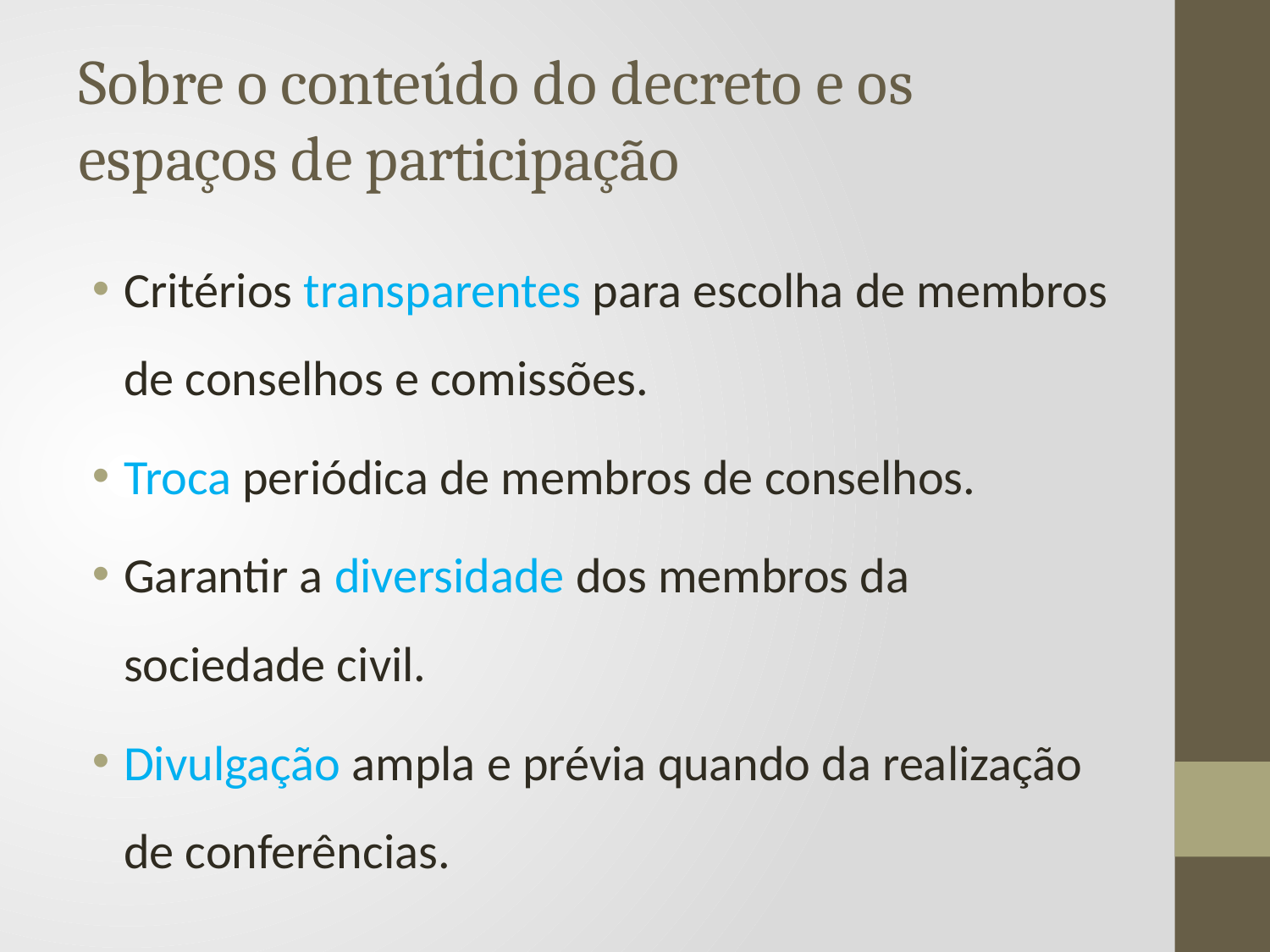

# Sobre o conteúdo do decreto e os espaços de participação
Critérios transparentes para escolha de membros de conselhos e comissões.
Troca periódica de membros de conselhos.
Garantir a diversidade dos membros da sociedade civil.
Divulgação ampla e prévia quando da realização de conferências.